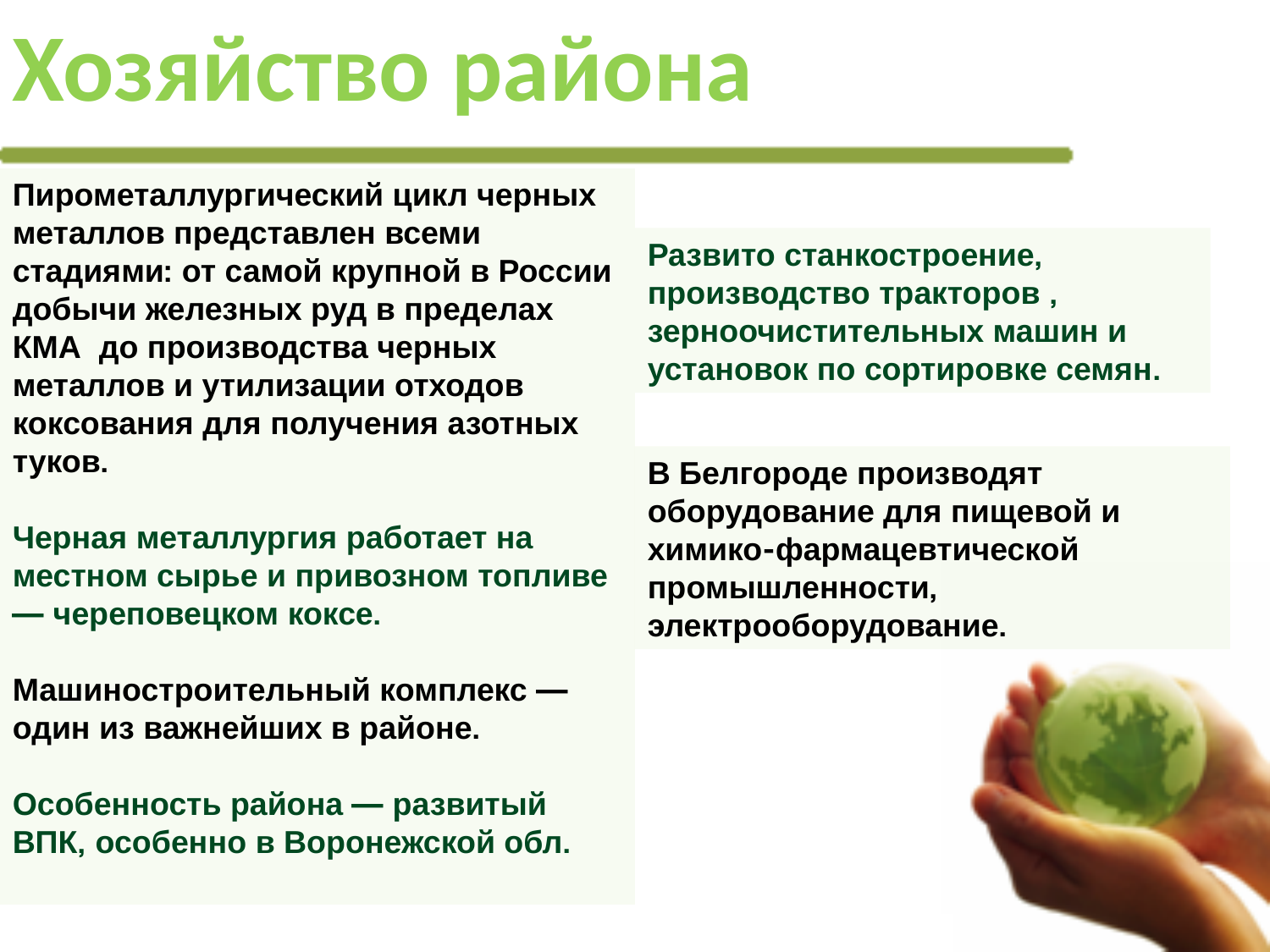

Хозяйство района
Пирометаллургический цикл черных металлов представлен всеми стадиями: от самой крупной в России добычи железных руд в пределах КМА  до производства черных металлов и утилизации отходов коксования для получения азотных туков.

Черная металлургия работает на местном сырье и привозном топливе — череповецком коксе.

Машиностроительный комплекс — один из важнейших в районе.

Особенность района — развитый ВПК, особенно в Воронежской обл.

Развито станкостроение, производство тракторов , зерноочистительных машин и установок по сортировке семян.
В Белгороде производят оборудование для пищевой и химико-фармацевтической промышленности, электрооборудование.